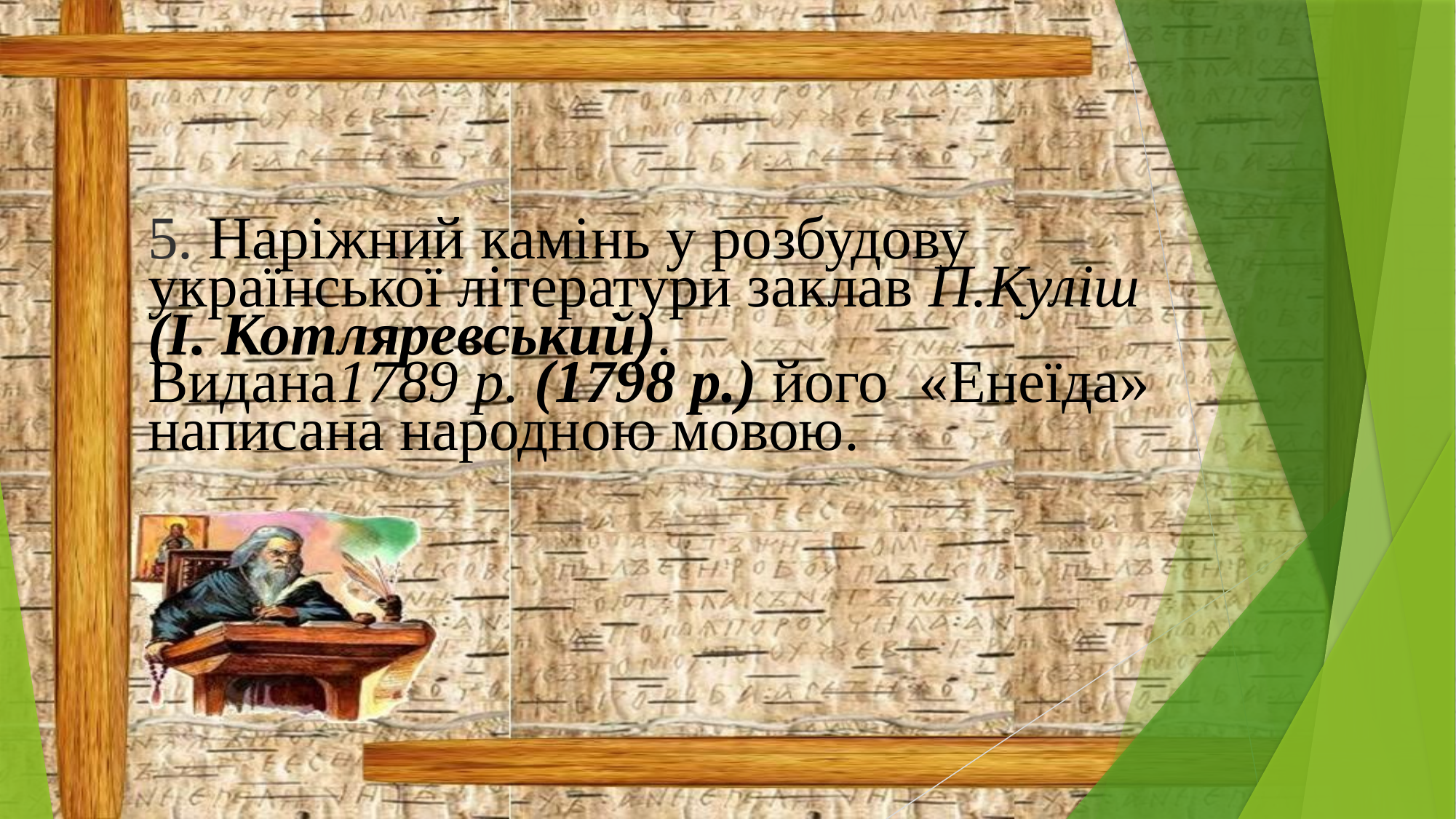

5. Наріжний камінь у розбудову

української літератури заклав П.Куліш

(І. Котляревський).

Видана1789 р. (1798 р.) його  «Енеїда»

написана народною мовою.